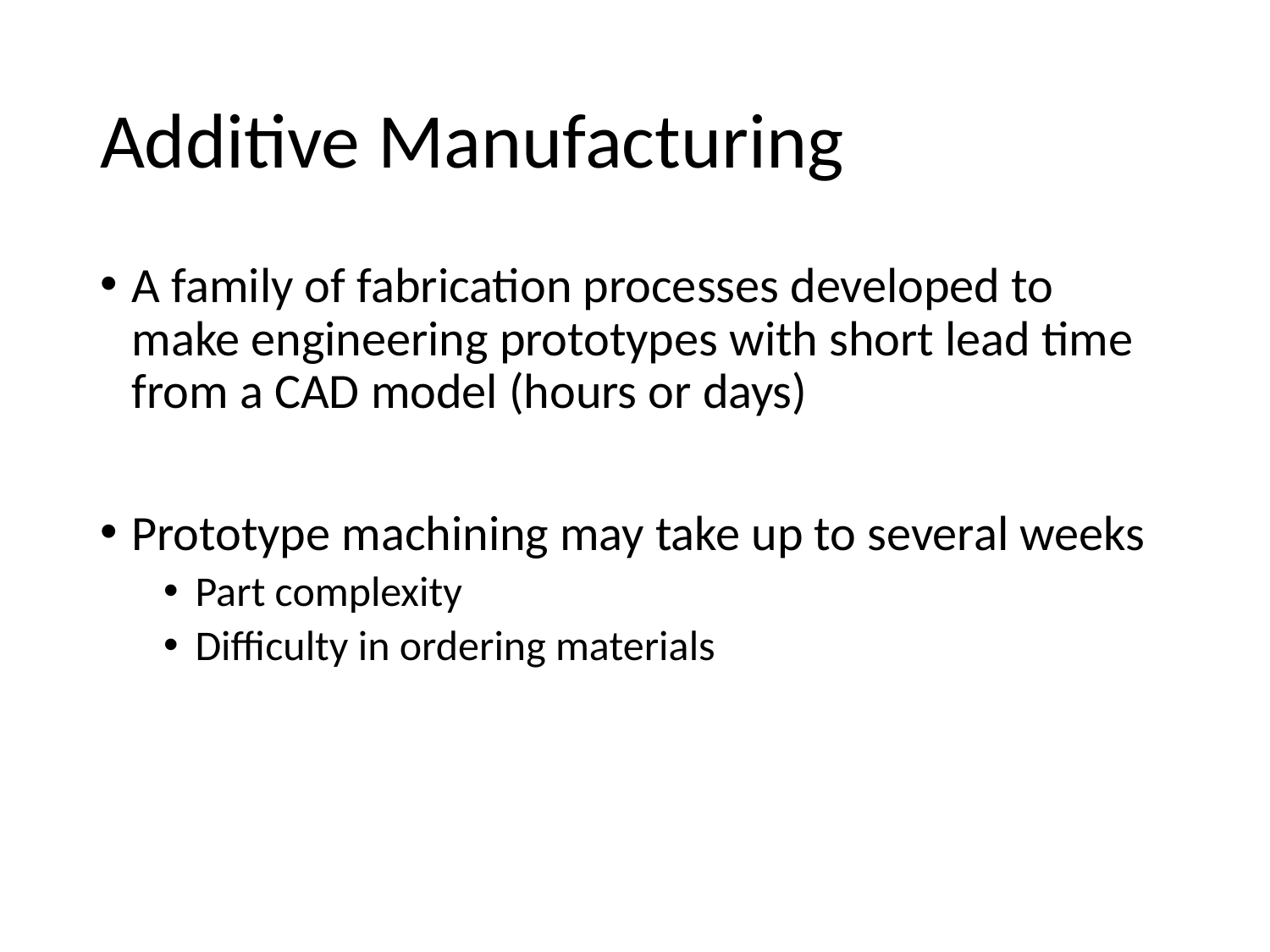

# Additive Manufacturing
A family of fabrication processes developed to make engineering prototypes with short lead time from a CAD model (hours or days)

Prototype machining may take up to several weeks
Part complexity
Difficulty in ordering materials